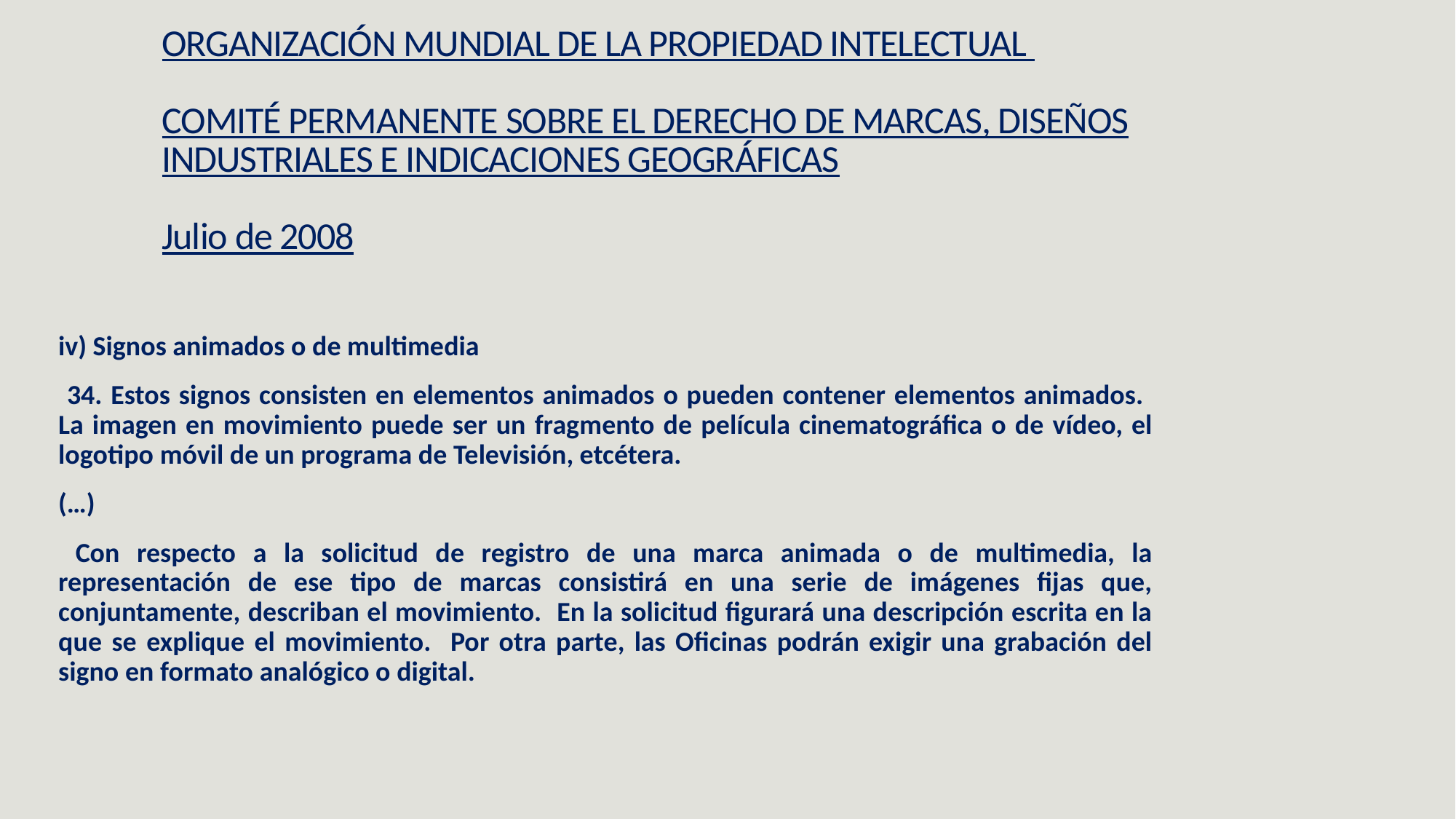

# ORGANIZACIÓN MUNDIAL DE LA PROPIEDAD INTELECTUAL COMITÉ PERMANENTE SOBRE EL DERECHO DE MARCAS, DISEÑOS INDUSTRIALES E INDICACIONES GEOGRÁFICAS Julio de 2008
iv) Signos animados o de multimedia
 34. Estos signos consisten en elementos animados o pueden contener elementos animados.  La imagen en movimiento puede ser un fragmento de película cinematográfica o de vídeo, el logotipo móvil de un programa de Televisión, etcétera.
(…)
 Con respecto a la solicitud de registro de una marca animada o de multimedia, la representación de ese tipo de marcas consistirá en una serie de imágenes fijas que, conjuntamente, describan el movimiento.  En la solicitud figurará una descripción escrita en la que se explique el movimiento.  Por otra parte, las Oficinas podrán exigir una grabación del signo en formato analógico o digital.